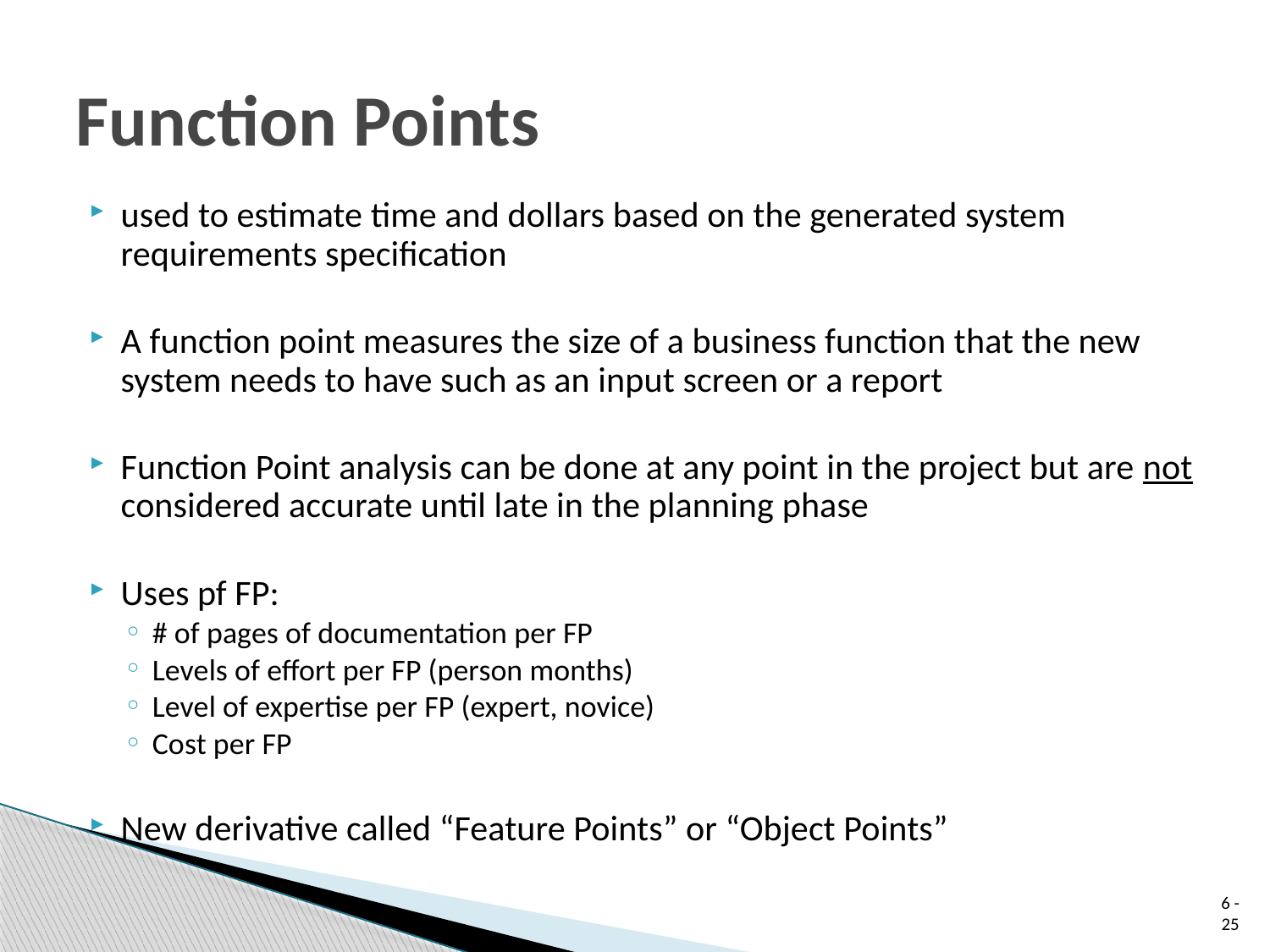

# Function Points
used to estimate time and dollars based on the generated system requirements specification

A function point measures the size of a business function that the new system needs to have such as an input screen or a report

Function Point analysis can be done at any point in the project but are not considered accurate until late in the planning phase

Uses pf FP:
# of pages of documentation per FP
Levels of effort per FP (person months)
Level of expertise per FP (expert, novice)
Cost per FP

New derivative called “Feature Points” or “Object Points”

 6 - 25